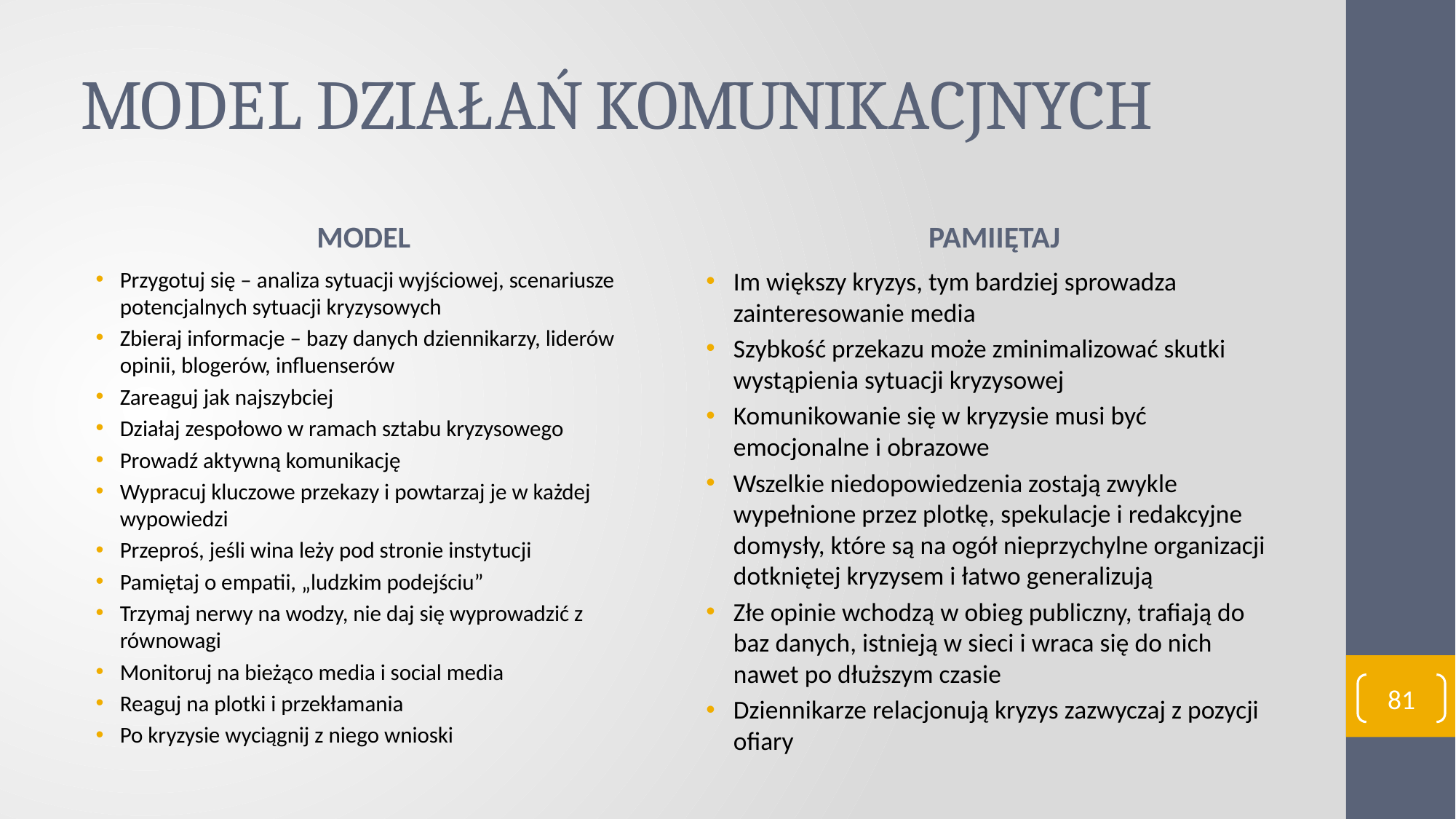

# MODEL DZIAŁAŃ KOMUNIKACJNYCH
MODEL
PAMIIĘTAJ
Przygotuj się – analiza sytuacji wyjściowej, scenariusze potencjalnych sytuacji kryzysowych
Zbieraj informacje – bazy danych dziennikarzy, liderów opinii, blogerów, influenserów
Zareaguj jak najszybciej
Działaj zespołowo w ramach sztabu kryzysowego
Prowadź aktywną komunikację
Wypracuj kluczowe przekazy i powtarzaj je w każdej wypowiedzi
Przeproś, jeśli wina leży pod stronie instytucji
Pamiętaj o empatii, „ludzkim podejściu”
Trzymaj nerwy na wodzy, nie daj się wyprowadzić z równowagi
Monitoruj na bieżąco media i social media
Reaguj na plotki i przekłamania
Po kryzysie wyciągnij z niego wnioski
Im większy kryzys, tym bardziej sprowadza zainteresowanie media
Szybkość przekazu może zminimalizować skutki wystąpienia sytuacji kryzysowej
Komunikowanie się w kryzysie musi być emocjonalne i obrazowe
Wszelkie niedopowiedzenia zostają zwykle wypełnione przez plotkę, spekulacje i redakcyjne domysły, które są na ogół nieprzychylne organizacji dotkniętej kryzysem i łatwo generalizują
Złe opinie wchodzą w obieg publiczny, trafiają do baz danych, istnieją w sieci i wraca się do nich nawet po dłuższym czasie
Dziennikarze relacjonują kryzys zazwyczaj z pozycji ofiary
81